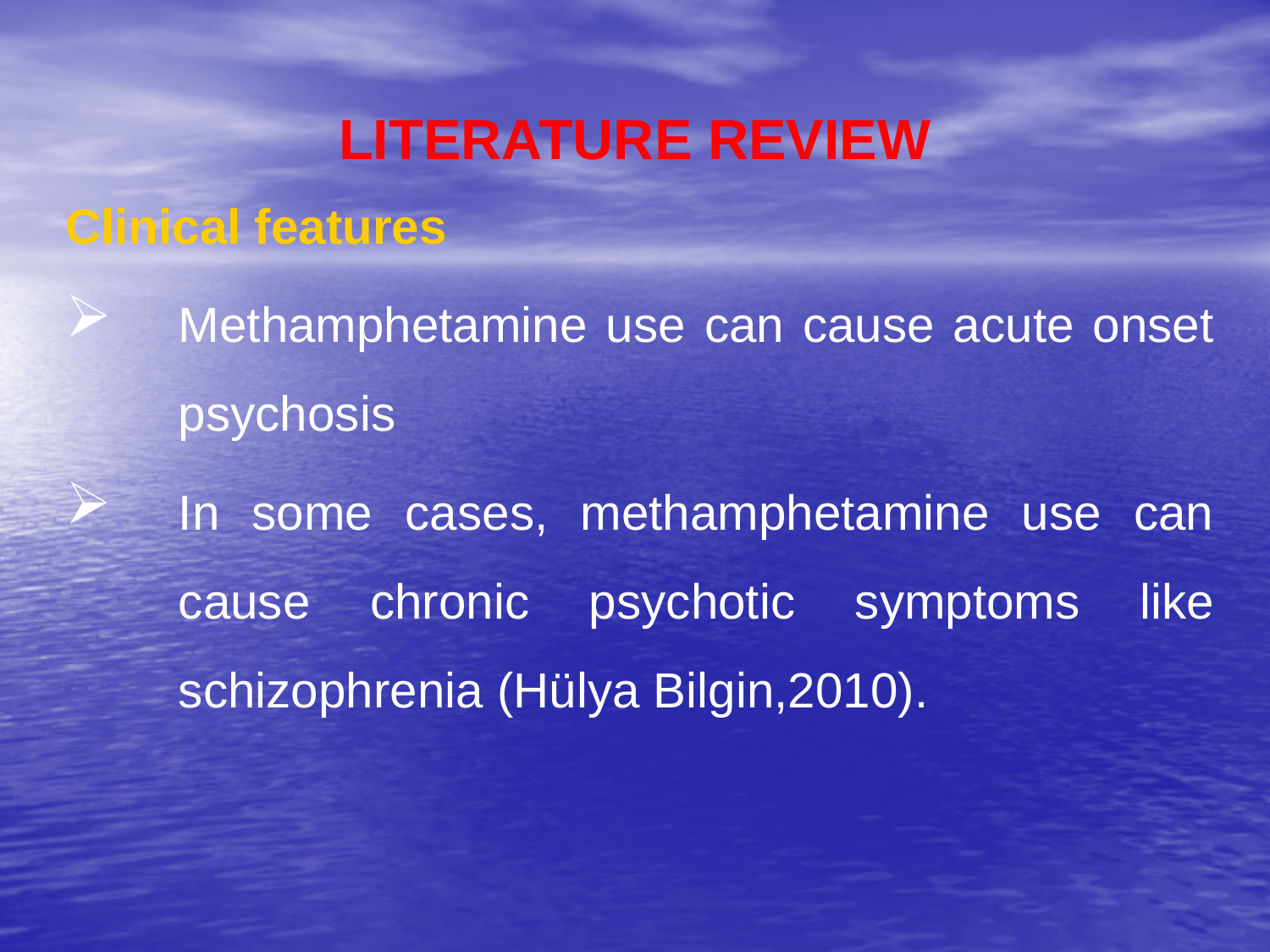

# LITERATURE REVIEW
Clinical features
Methamphetamine use can cause acute onset psychosis
In some cases, methamphetamine use can cause chronic psychotic symptoms like schizophrenia (Hülya Bilgin,2010).